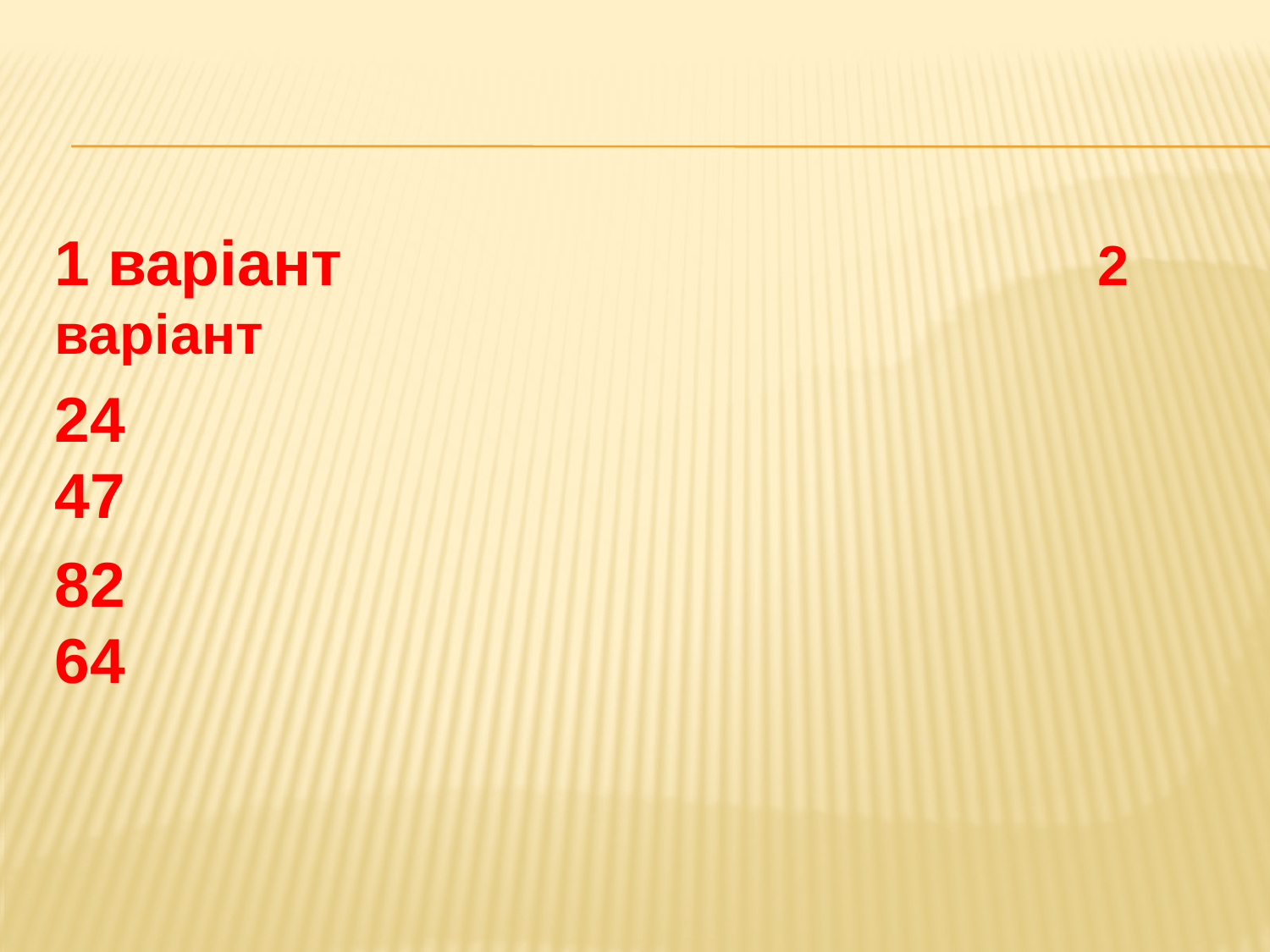

#
1 варіант                                           2 варіант
24                                                            47
82                                                            64